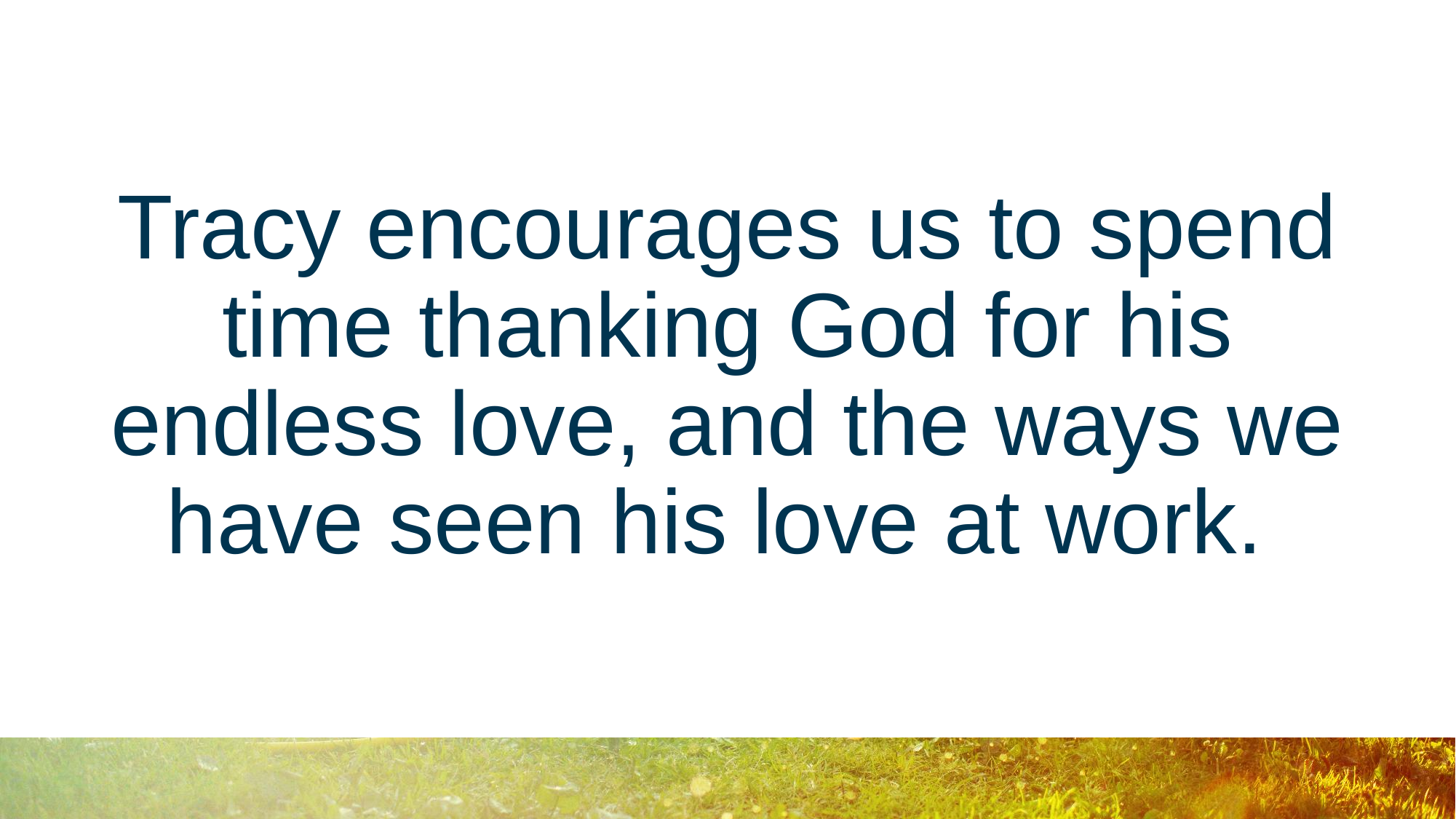

# Tracy encourages us to spend time thanking God for his endless love, and the ways we have seen his love at work.